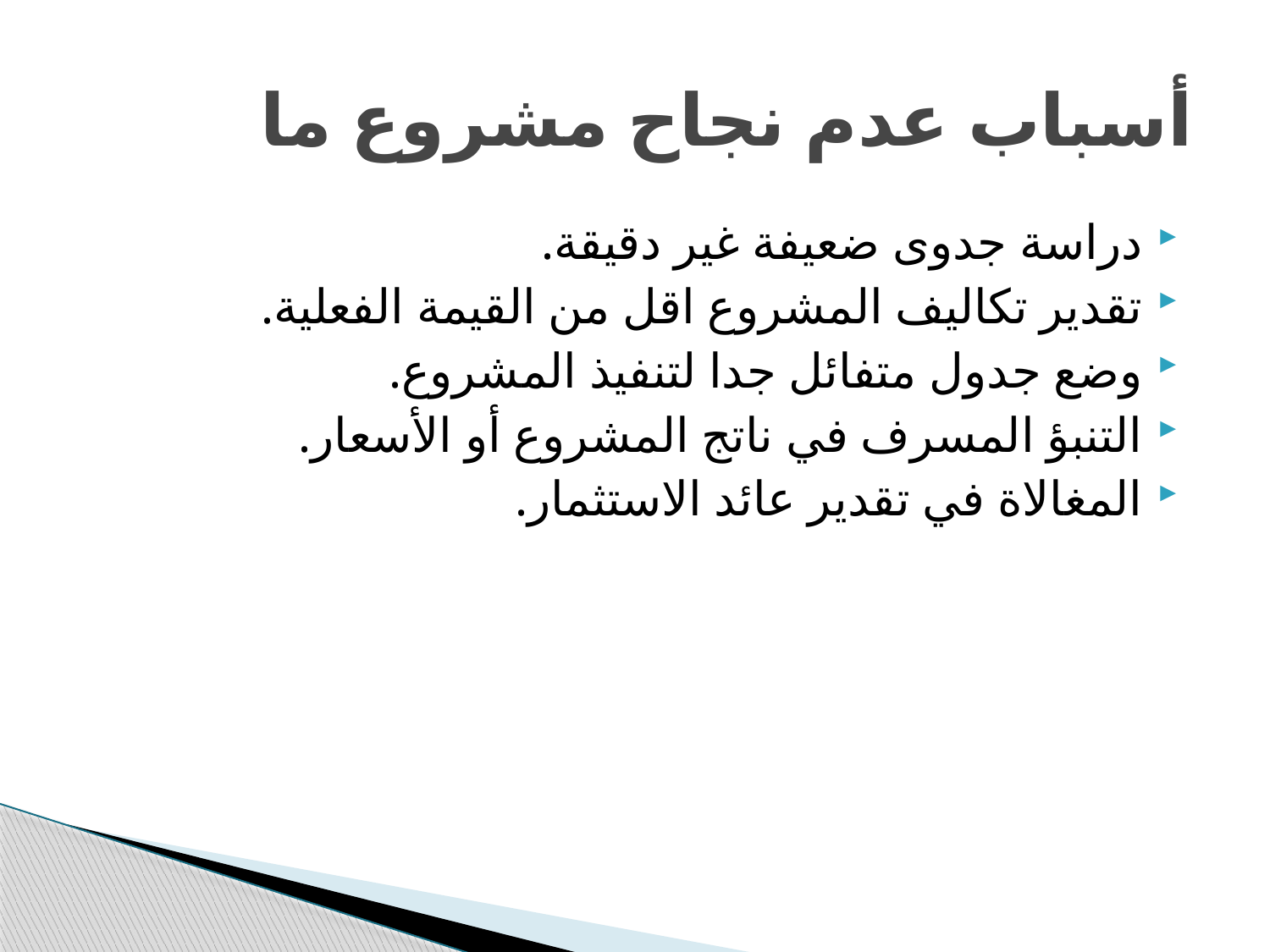

# أسباب عدم نجاح مشروع ما
دراسة جدوى ضعيفة غير دقيقة.
تقدير تكاليف المشروع اقل من القيمة الفعلية.
وضع جدول متفائل جدا لتنفيذ المشروع.
التنبؤ المسرف في ناتج المشروع أو الأسعار.
المغالاة في تقدير عائد الاستثمار.